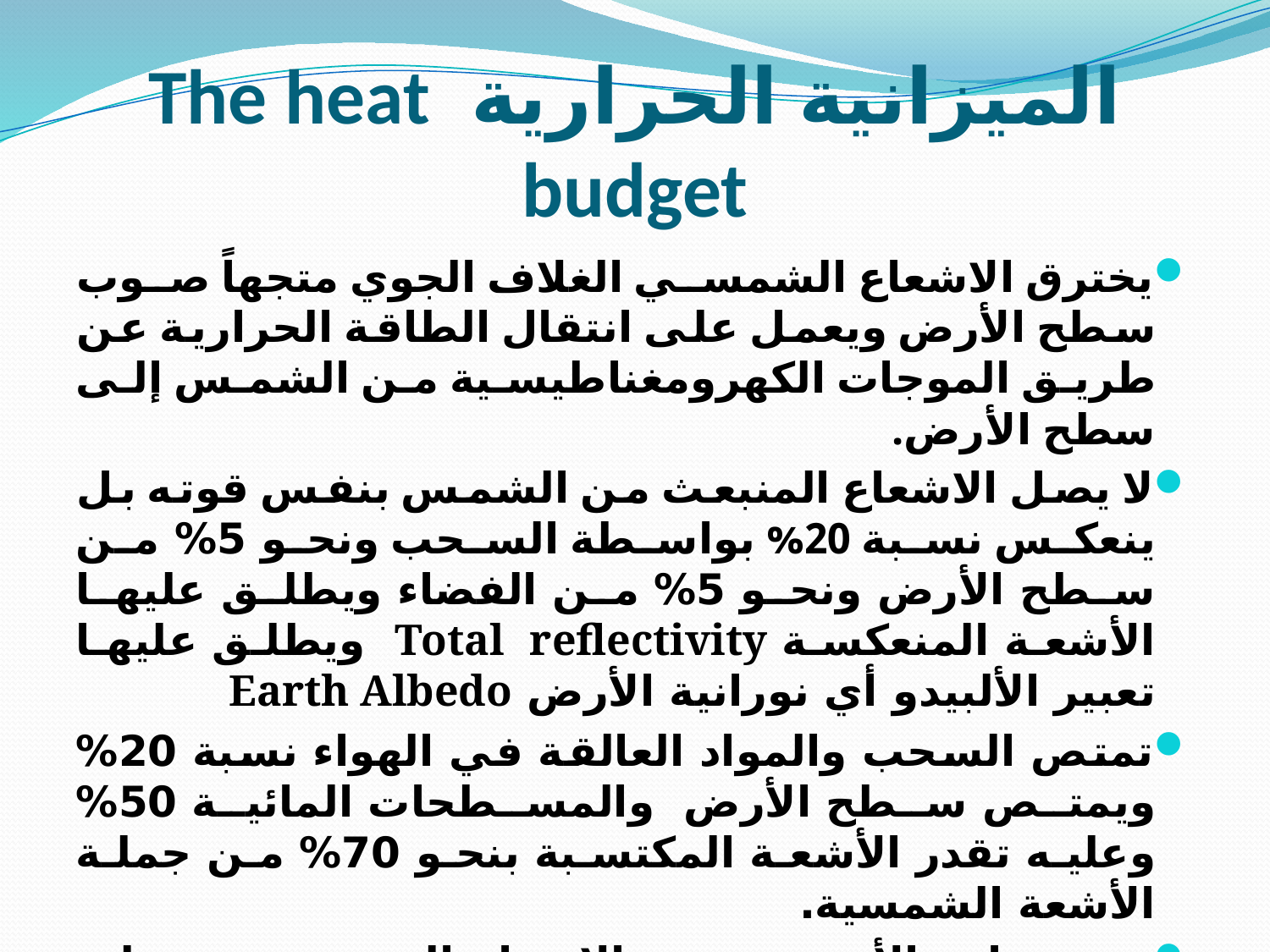

# الميزانية الحرارية  The heat budget
يخترق الاشعاع الشمسي الغلاف الجوي متجهاً صوب سطح الأرض ويعمل على انتقال الطاقة الحرارية عن طريق الموجات الكهرومغناطيسية من الشمس إلى سطح الأرض.
لا يصل الاشعاع المنبعث من الشمس بنفس قوته بل ينعكس نسبة 20% بواسطة السحب ونحو 5% من سطح الأرض ونحو 5% من الفضاء ويطلق عليها الأشعة المنعكسة Total reflectivity  ويطلق عليها تعبير الألبيدو أي نورانية الأرض Earth Albedo
تمتص السحب والمواد العالقة في الهواء نسبة 20% ويمتص سطح الأرض  والمسطحات المائية 50% وعليه تقدر الأشعة المكتسبة بنحو 70% من جملة الأشعة الشمسية.
وحيث إن الأرض تمتص الاشعاع الشمسي وتحوله إلى حرارة Heat فإن سطح الأرض يعد جسماً مشعاً  ويطلق عليها ” الاشعاع الأرضي.